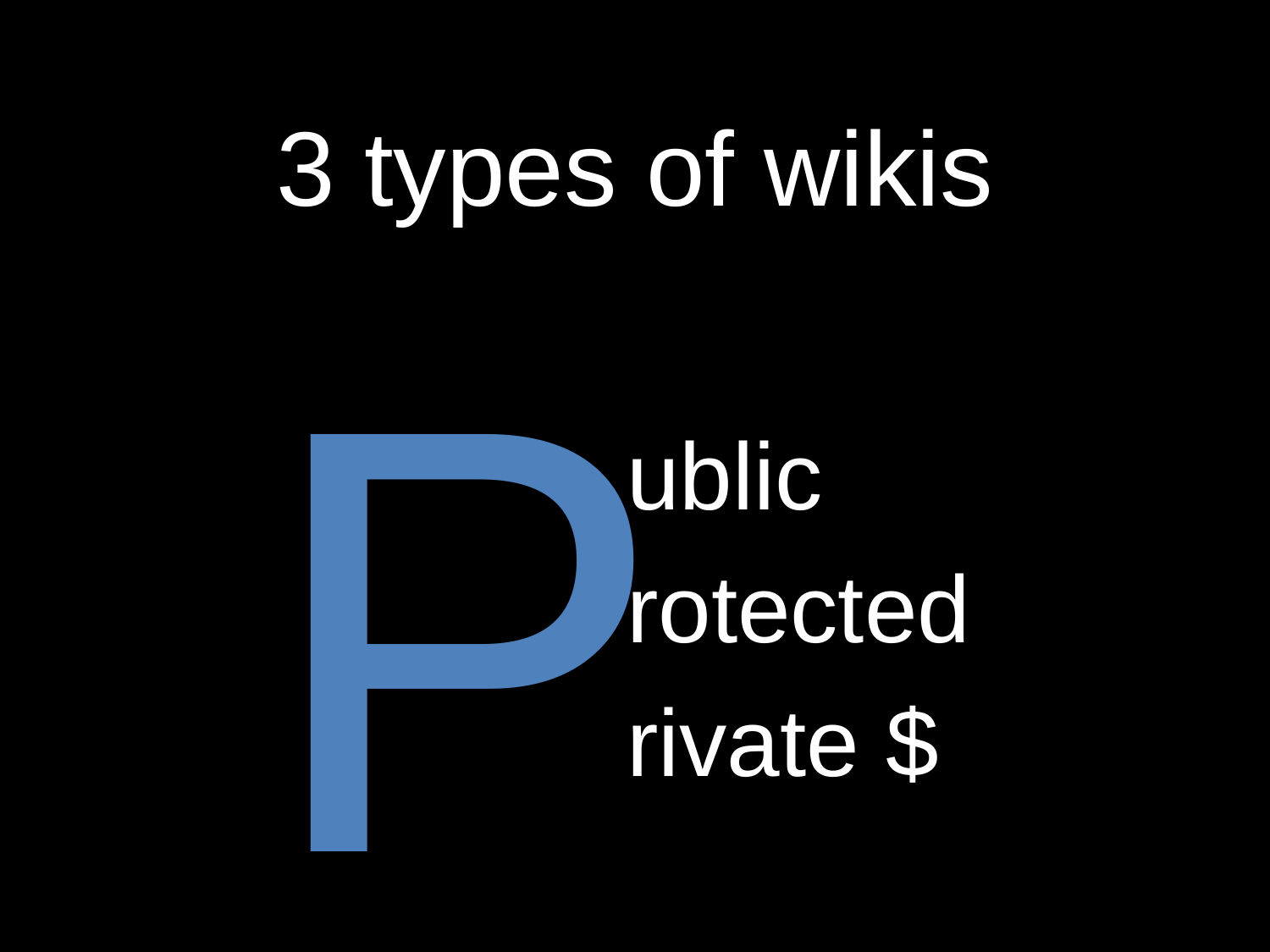

# 3 types of wikis
P
ublic
rotected
rivate $